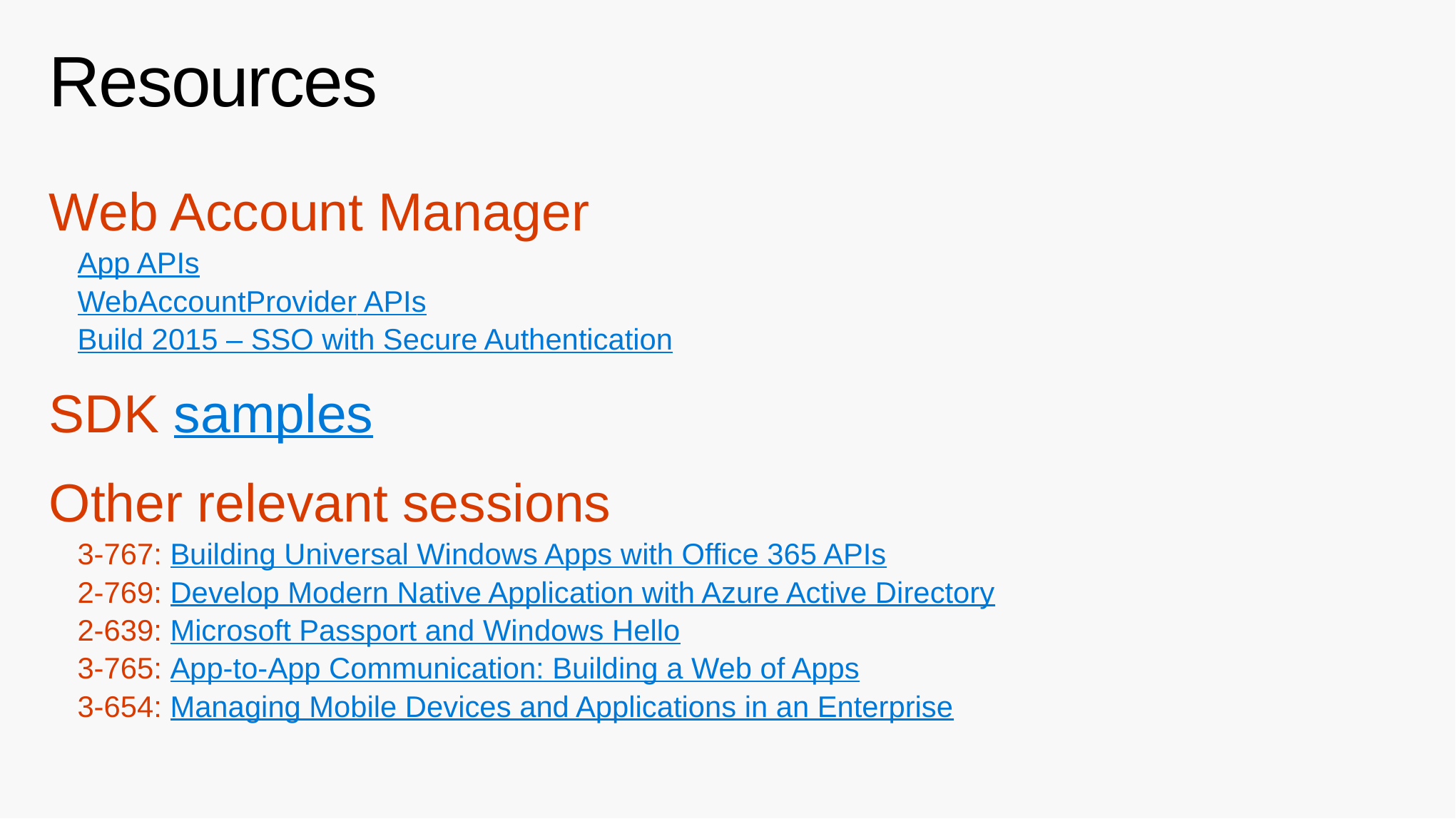

# Resources
Web Account Manager
App APIs
WebAccountProvider APIs
Build 2015 – SSO with Secure Authentication

SDK samples

Other relevant sessions
3-767: Building Universal Windows Apps with Office 365 APIs
2-769: Develop Modern Native Application with Azure Active Directory
2-639: Microsoft Passport and Windows Hello
3-765: App-to-App Communication: Building a Web of Apps
3-654: Managing Mobile Devices and Applications in an Enterprise